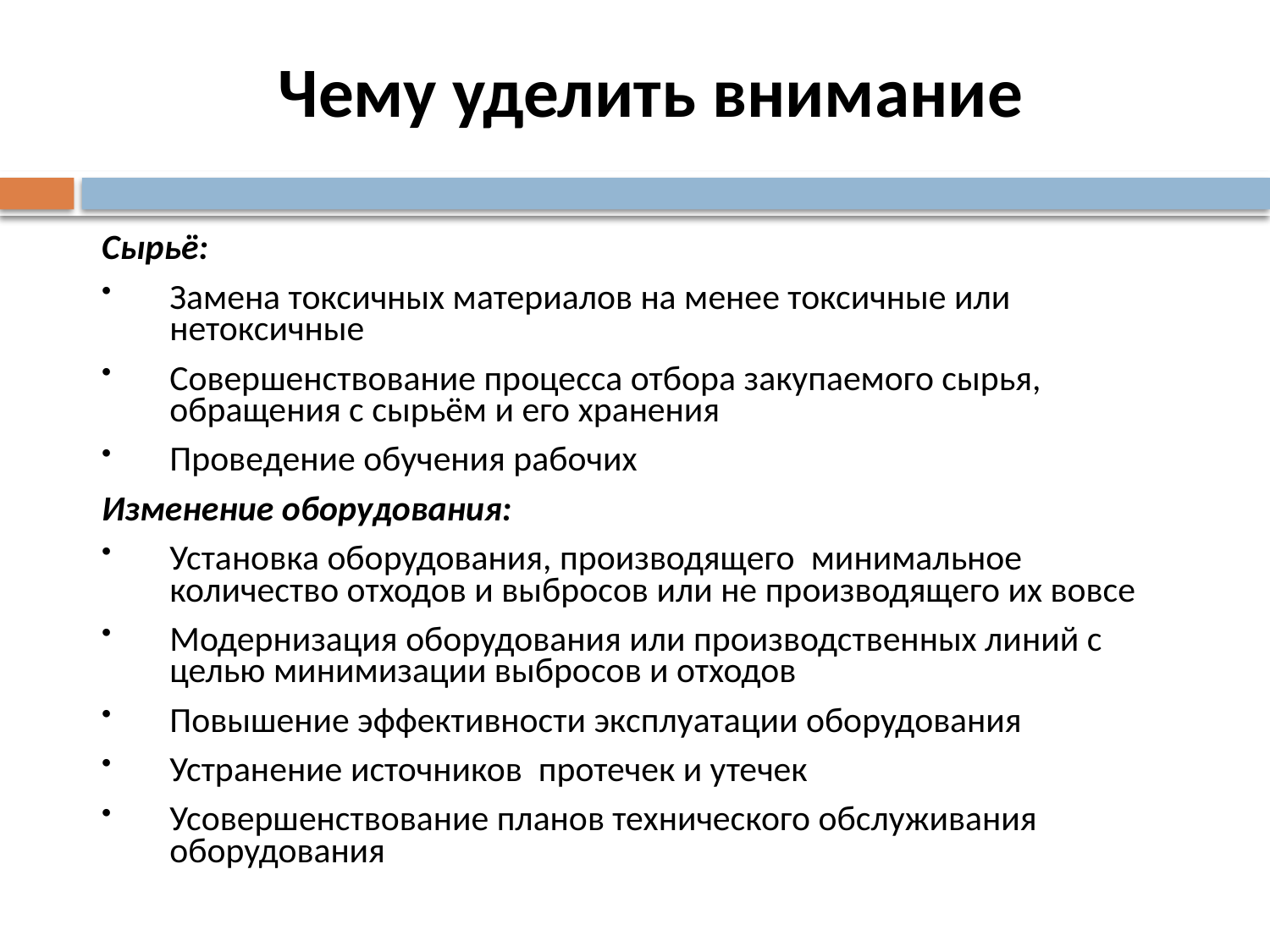

# Чему уделить внимание
Сырьё:
Замена токсичных материалов на менее токсичные или нетоксичные
Совершенствование процесса отбора закупаемого сырья, обращения с сырьём и его хранения
Проведение обучения рабочих
Изменение оборудования:
Установка оборудования, производящего  минимальное количество отходов и выбросов или не производящего их вовсе
Модернизация оборудования или производственных линий с целью минимизации выбросов и отходов
Повышение эффективности эксплуатации оборудования
Устранение источников  протечек и утечек
Усовершенствование планов технического обслуживания оборудования